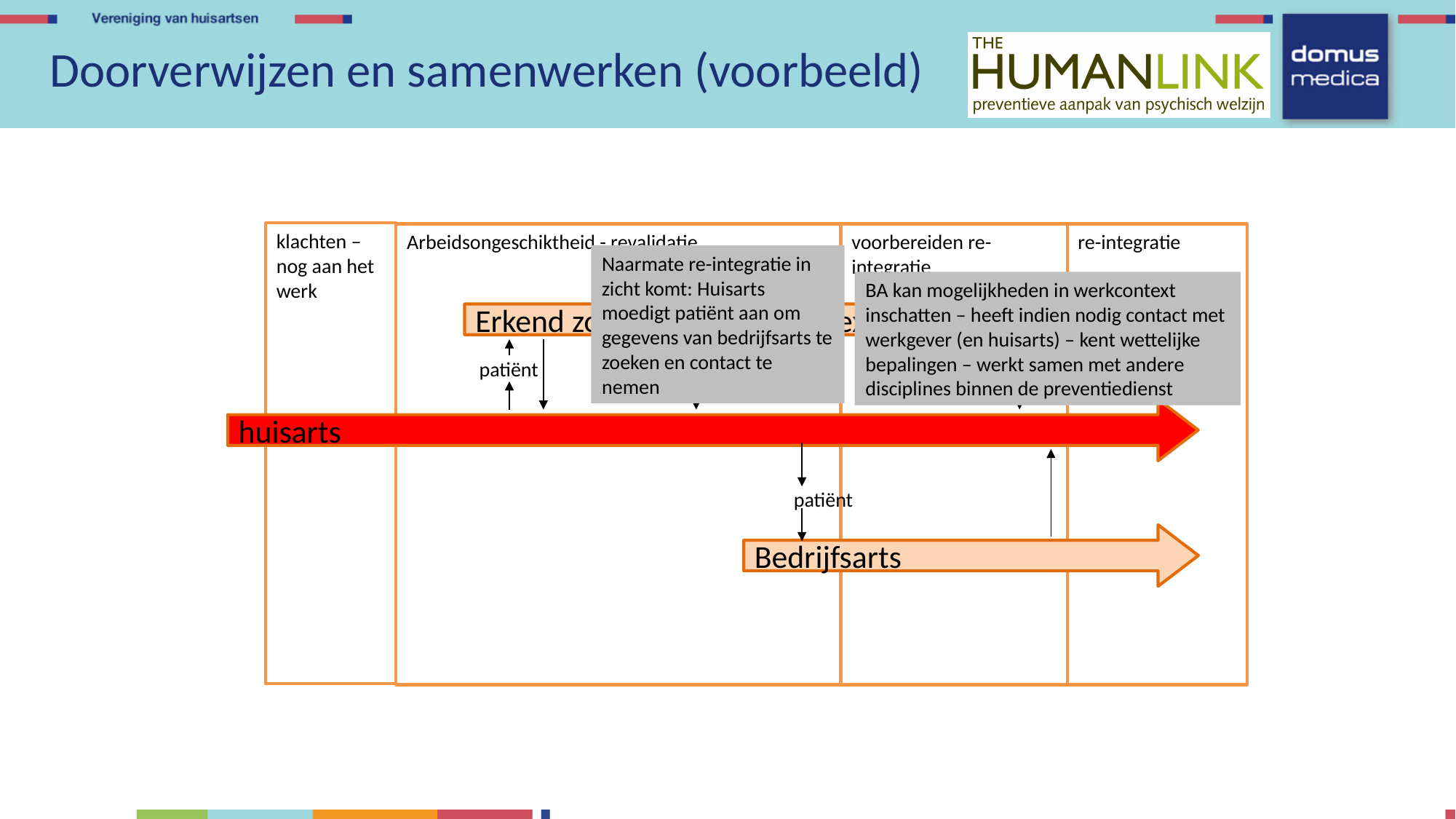

# Doorverwijzen en samenwerken (voorbeeld)
klachten – nog aan het werk
Arbeidsongeschiktheid - revalidatie
voorbereiden re-integratie
re-integratie
Naarmate re-integratie in zicht komt: Huisarts moedigt patiënt aan om gegevens van bedrijfsarts te zoeken en contact te nemen
BA kan mogelijkheden in werkcontext inschatten – heeft indien nodig contact met werkgever (en huisarts) – kent wettelijke bepalingen – werkt samen met andere disciplines binnen de preventiedienst
Erkend zorgverstrekker met expertise Burn-out
patiënt
huisarts
patiënt
Bedrijfsarts